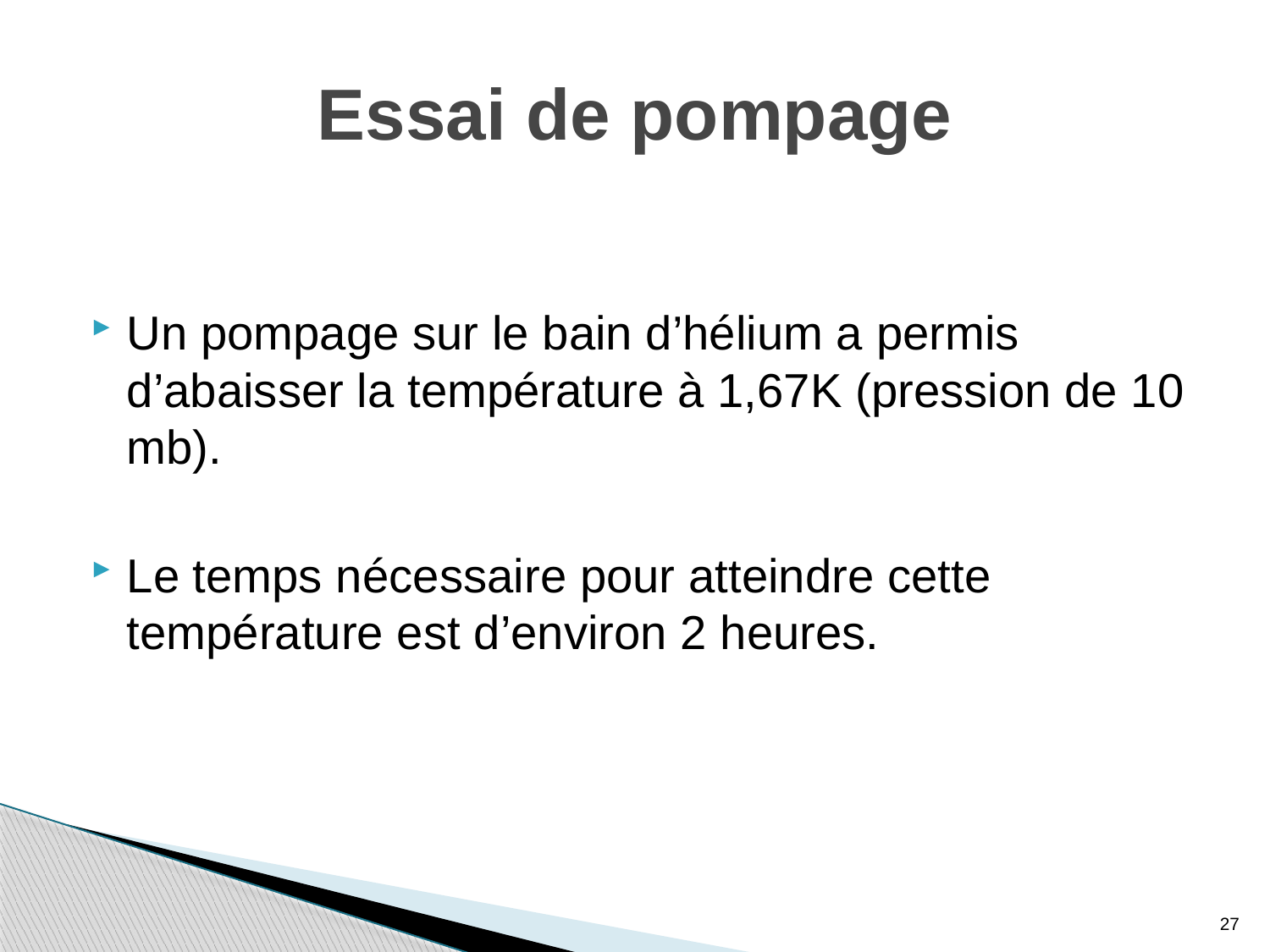

# Essai de pompage
Un pompage sur le bain d’hélium a permis d’abaisser la température à 1,67K (pression de 10 mb).

Le temps nécessaire pour atteindre cette température est d’environ 2 heures.

27